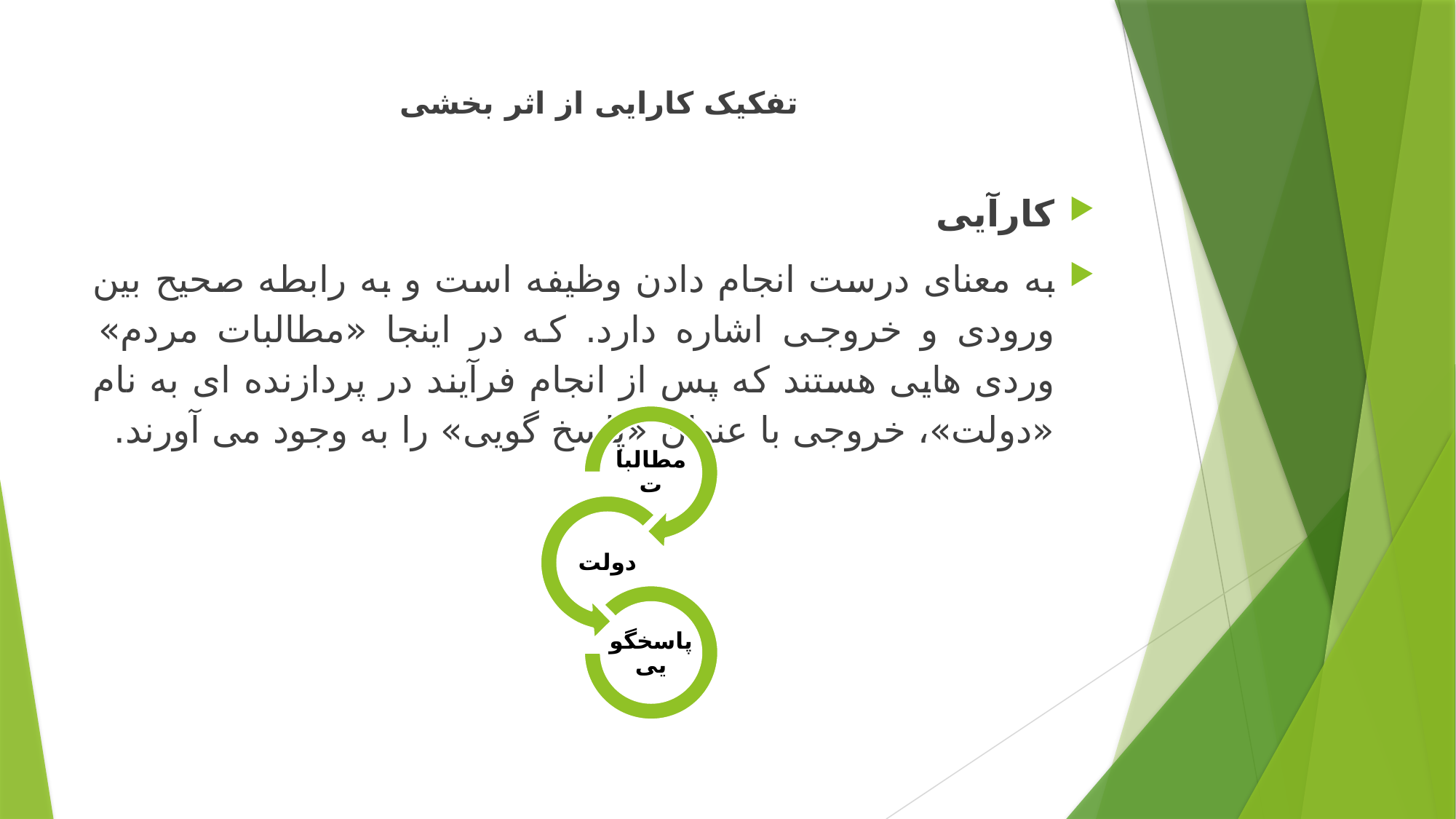

# تفکیک کارایی از اثر بخشی
کارآیی
به معنای درست انجام دادن وظیفه است و به رابطه صحیح بين ورودی و خروجی اشاره دارد. که در اینجا «مطالبات مردم» وردی هایی هستند که پس از انجام فرآیند در پردازنده ای به نام «دولت»، خروجی با عنوان «پاسخ گویی» را به وجود می آورند.

مطالبات
دولت
پاسخگویی